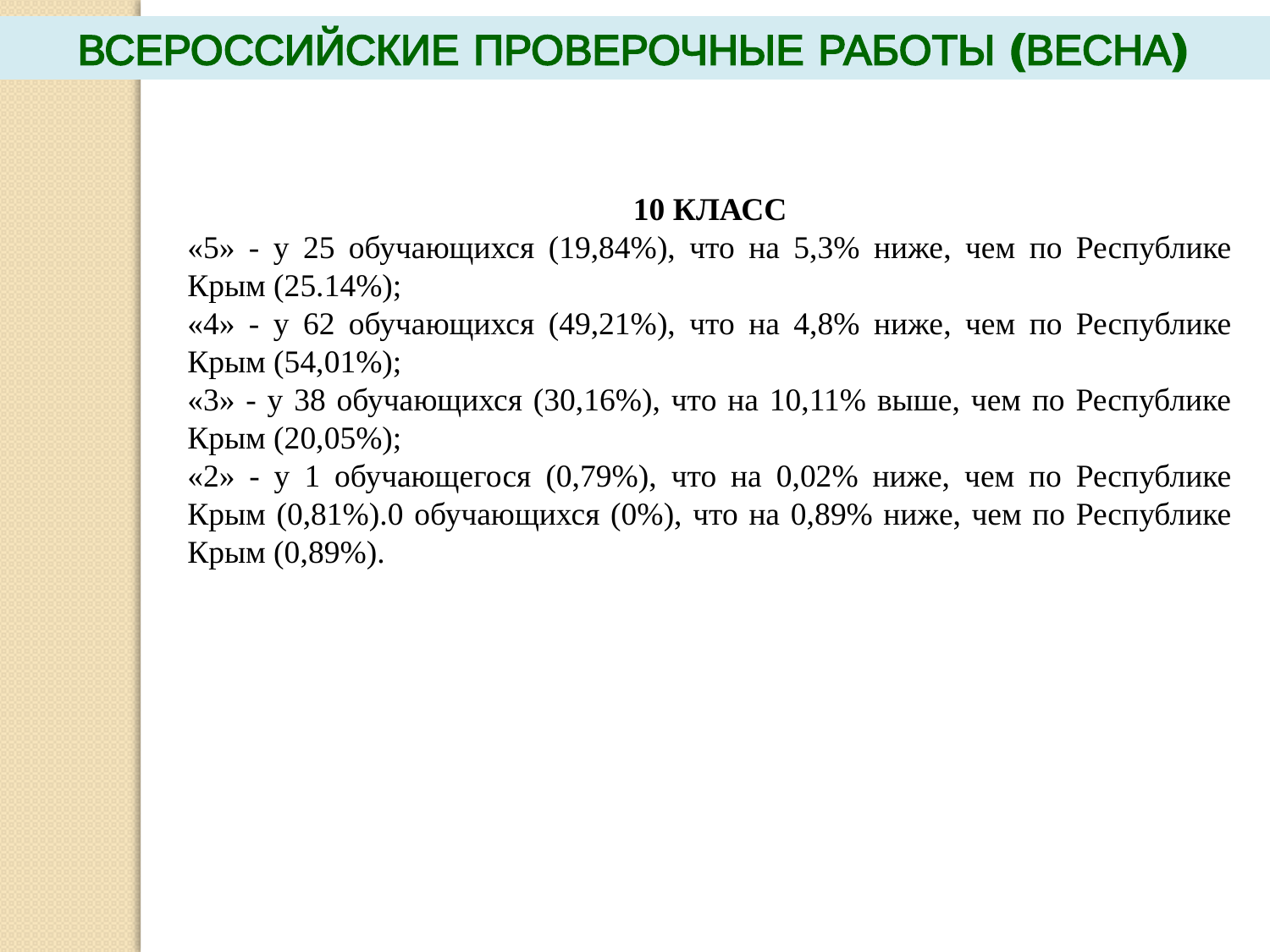

ВСЕРОССИЙСКИЕ ПРОВЕРОЧНЫЕ РАБОТЫ (ВЕСНА)
10 КЛАСС
«5» - у 25 обучающихся (19,84%), что на 5,3% ниже, чем по Республике Крым (25.14%);
«4» - у 62 обучающихся (49,21%), что на 4,8% ниже, чем по Республике Крым (54,01%);
«3» - у 38 обучающихся (30,16%), что на 10,11% выше, чем по Республике Крым (20,05%);
«2» - у 1 обучающегося (0,79%), что на 0,02% ниже, чем по Республике Крым (0,81%).0 обучающихся (0%), что на 0,89% ниже, чем по Республике Крым (0,89%).